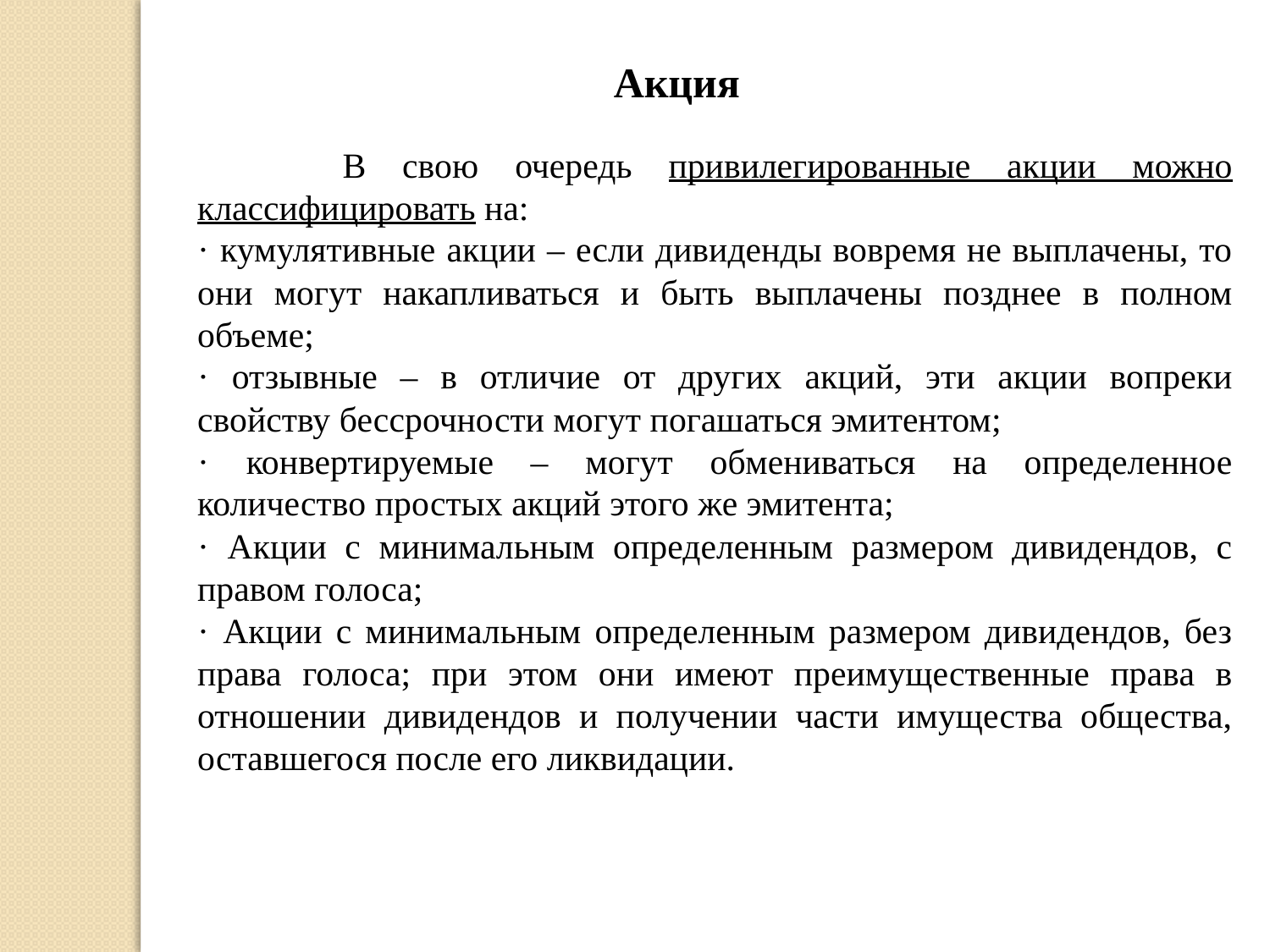

Акция
    В свою очередь привилегированные акции можно классифицировать на:
· кумулятивные акции – если дивиденды вовремя не выплачены, то они могут накапливаться и быть выплачены позднее в полном объеме;
· отзывные – в отличие от других акций, эти акции вопреки свойству бессрочности могут погашаться эмитентом;
· конвертируемые – могут обмениваться на определенное количество простых акций этого же эмитента;
· Акции с минимальным определенным размером дивидендов, с правом голоса;
· Акции с минимальным определенным размером дивидендов, без права голоса; при этом они имеют преимущественные права в отношении дивидендов и получении части имущества общества, оставшегося после его ликвидации.